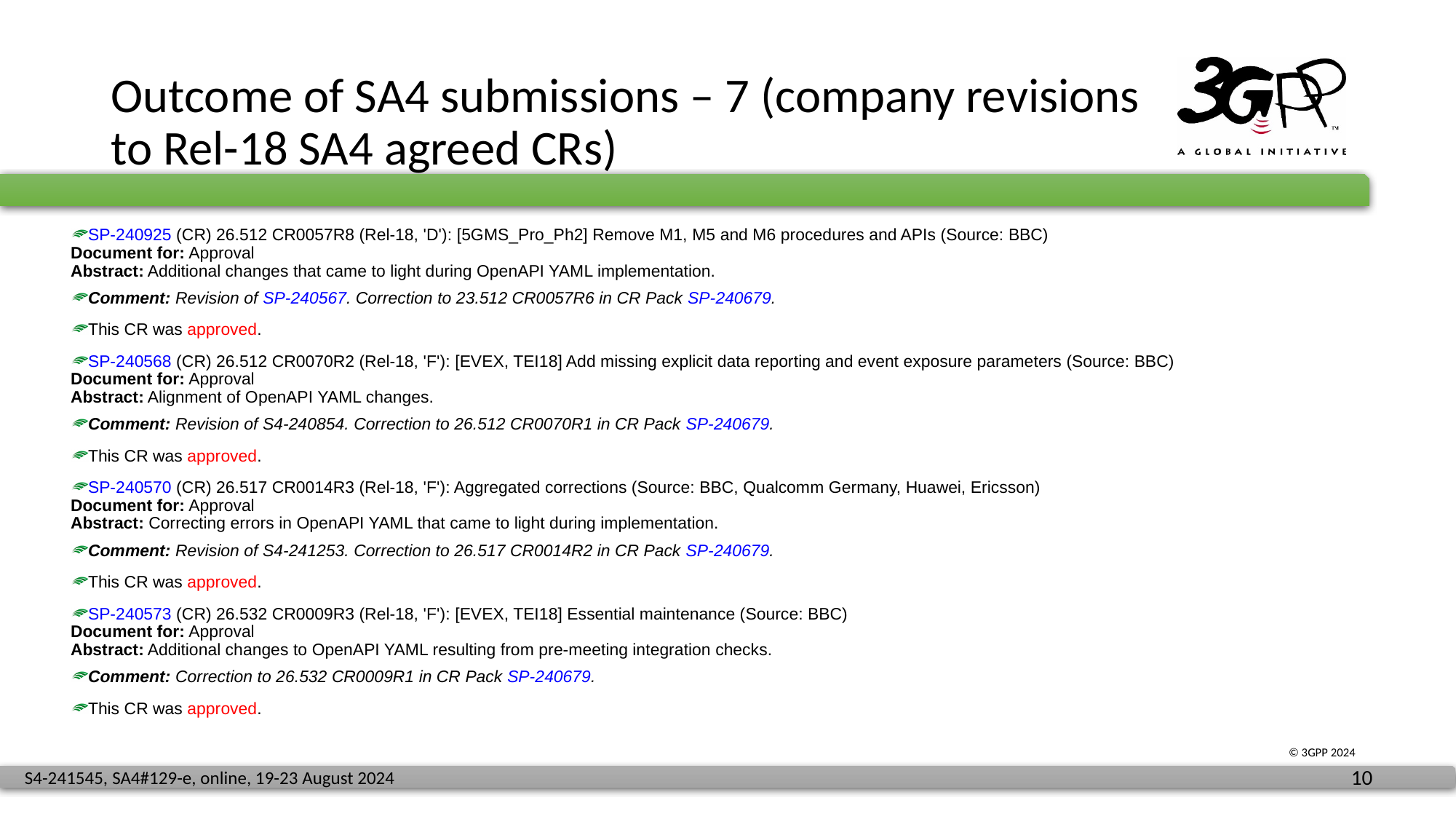

# Outcome of SA4 submissions – 7 (company revisions to Rel-18 SA4 agreed CRs)
SP-240925 (CR) 26.512 CR0057R8 (Rel-18, 'D'): [5GMS_Pro_Ph2] Remove M1, M5 and M6 procedures and APIs (Source: BBC)
Document for: Approval
Abstract: Additional changes that came to light during OpenAPI YAML implementation.
Comment: Revision of SP-240567. Correction to 23.512 CR0057R6 in CR Pack SP-240679.
This CR was approved.
SP-240568 (CR) 26.512 CR0070R2 (Rel-18, 'F'): [EVEX, TEI18] Add missing explicit data reporting and event exposure parameters (Source: BBC)
Document for: Approval
Abstract: Alignment of OpenAPI YAML changes.
Comment: Revision of S4-240854. Correction to 26.512 CR0070R1 in CR Pack SP-240679.
This CR was approved.
SP-240570 (CR) 26.517 CR0014R3 (Rel-18, 'F'): Aggregated corrections (Source: BBC, Qualcomm Germany, Huawei, Ericsson)
Document for: Approval
Abstract: Correcting errors in OpenAPI YAML that came to light during implementation.
Comment: Revision of S4-241253. Correction to 26.517 CR0014R2 in CR Pack SP-240679.
This CR was approved.
SP-240573 (CR) 26.532 CR0009R3 (Rel-18, 'F'): [EVEX, TEI18] Essential maintenance (Source: BBC)
Document for: Approval
Abstract: Additional changes to OpenAPI YAML resulting from pre-meeting integration checks.
Comment: Correction to 26.532 CR0009R1 in CR Pack SP-240679.
This CR was approved.